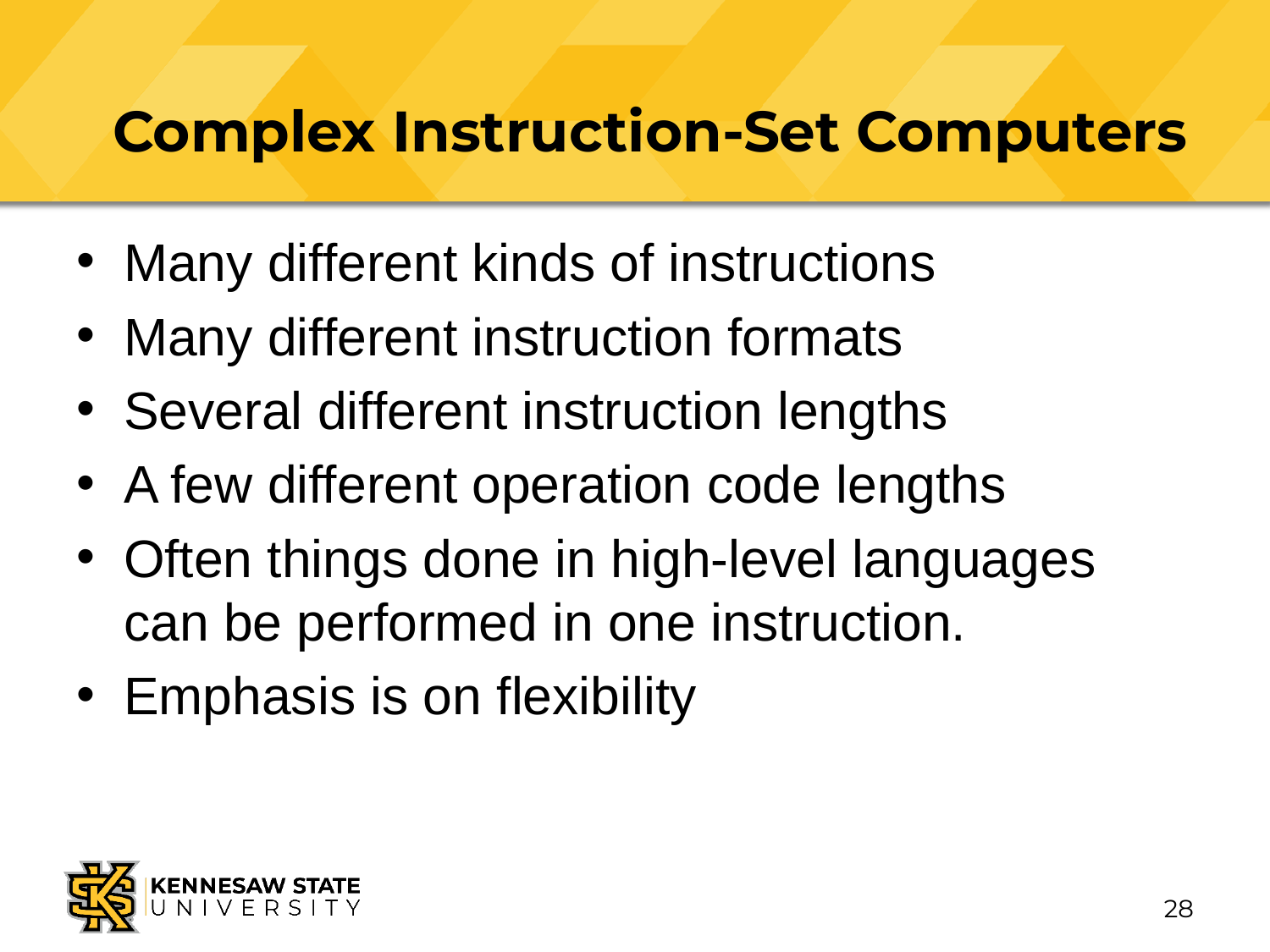

# Complex Instruction-Set Computers
Many different kinds of instructions
Many different instruction formats
Several different instruction lengths
A few different operation code lengths
Often things done in high-level languages can be performed in one instruction.
Emphasis is on flexibility
28